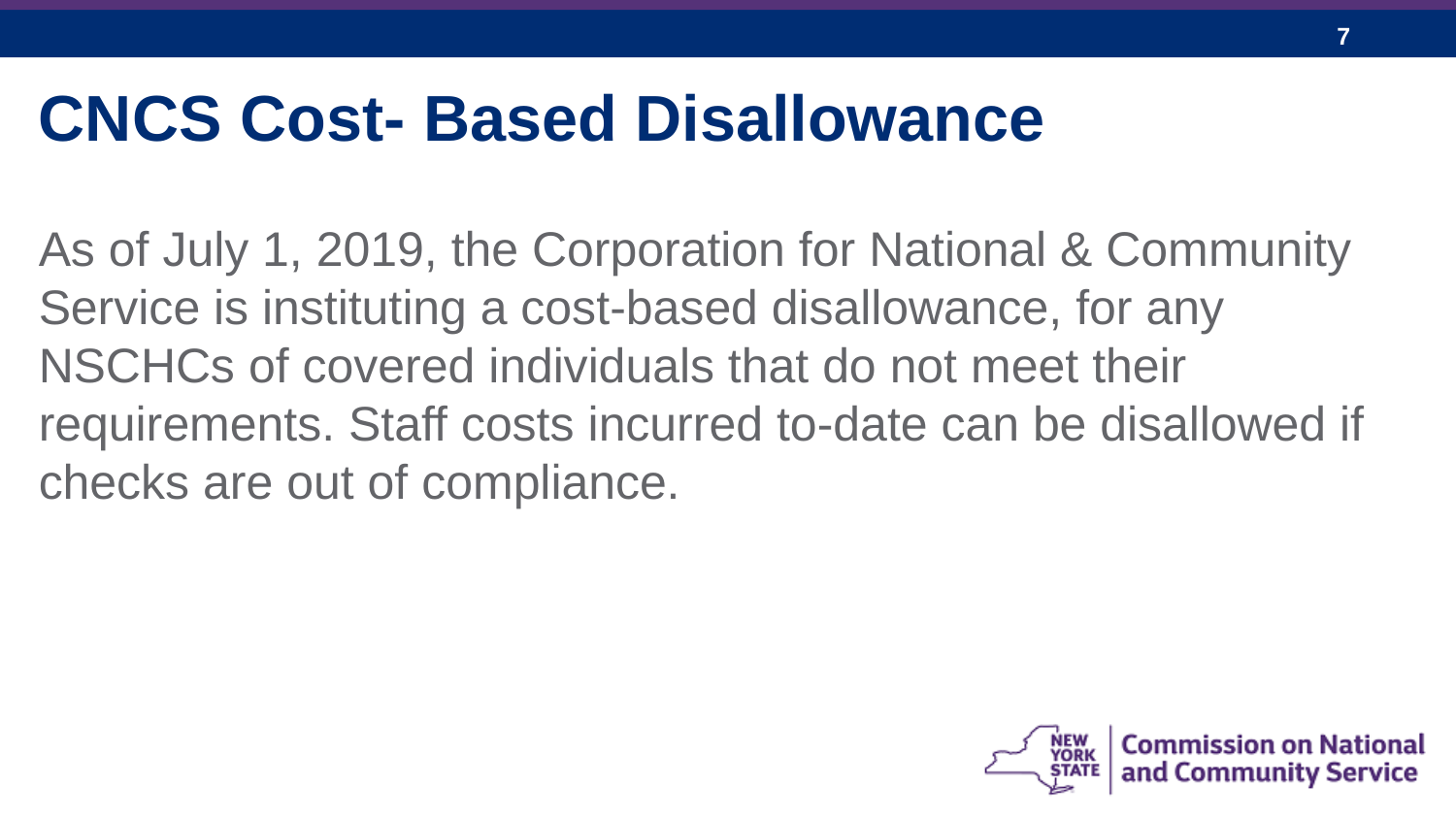

CNCS Cost- Based Disallowance
As of July 1, 2019, the Corporation for National & Community Service is instituting a cost-based disallowance, for any NSCHCs of covered individuals that do not meet their requirements. Staff costs incurred to-date can be disallowed if checks are out of compliance.